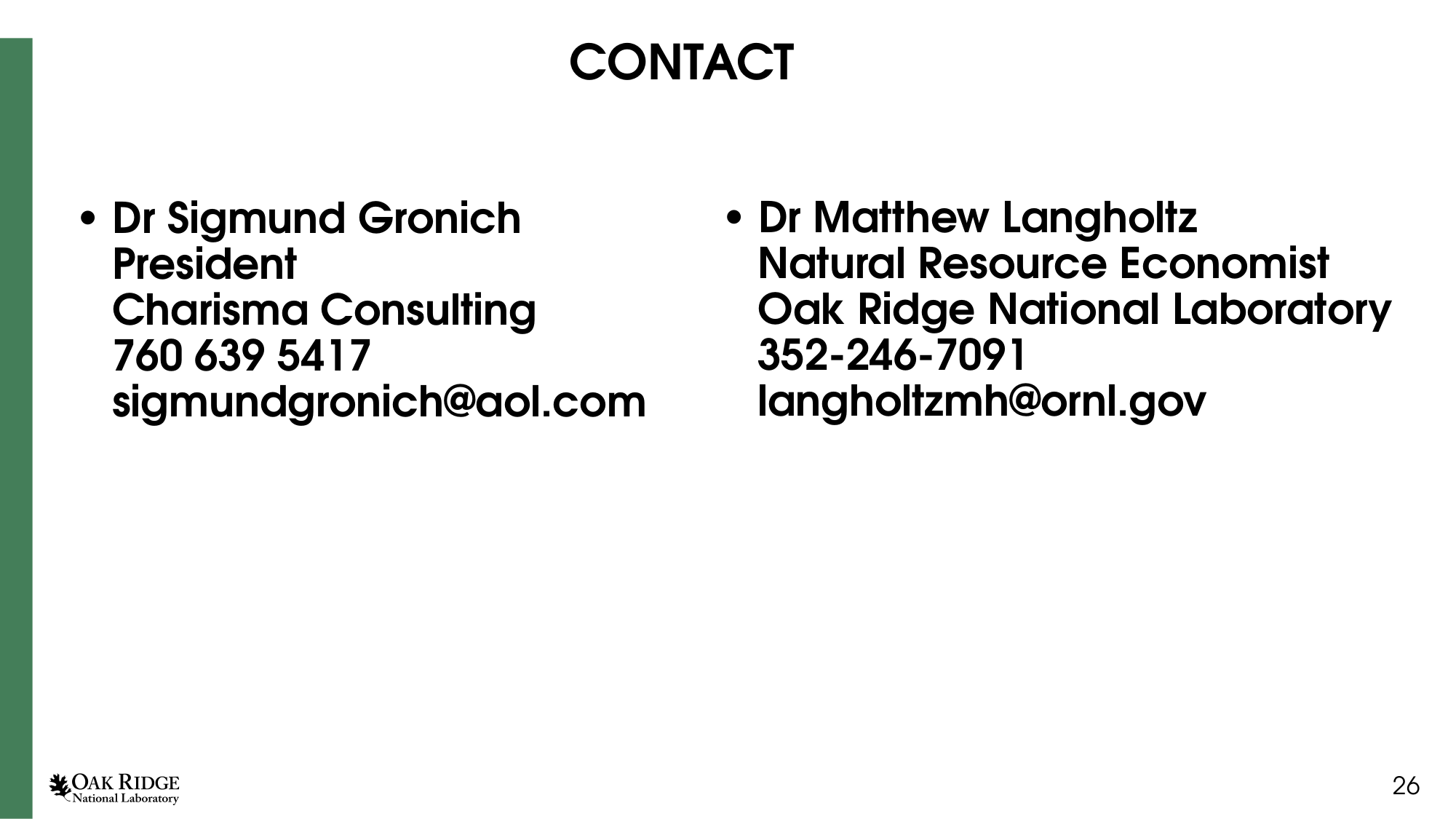

# CONTACT
Dr Matthew Langholtz
Natural Resource Economist
Oak Ridge National Laboratory
352-246-7091
langholtzmh@ornl.gov
Dr Sigmund Gronich
President
Charisma Consulting
760 639 5417
sigmundgronich@aol.com

26